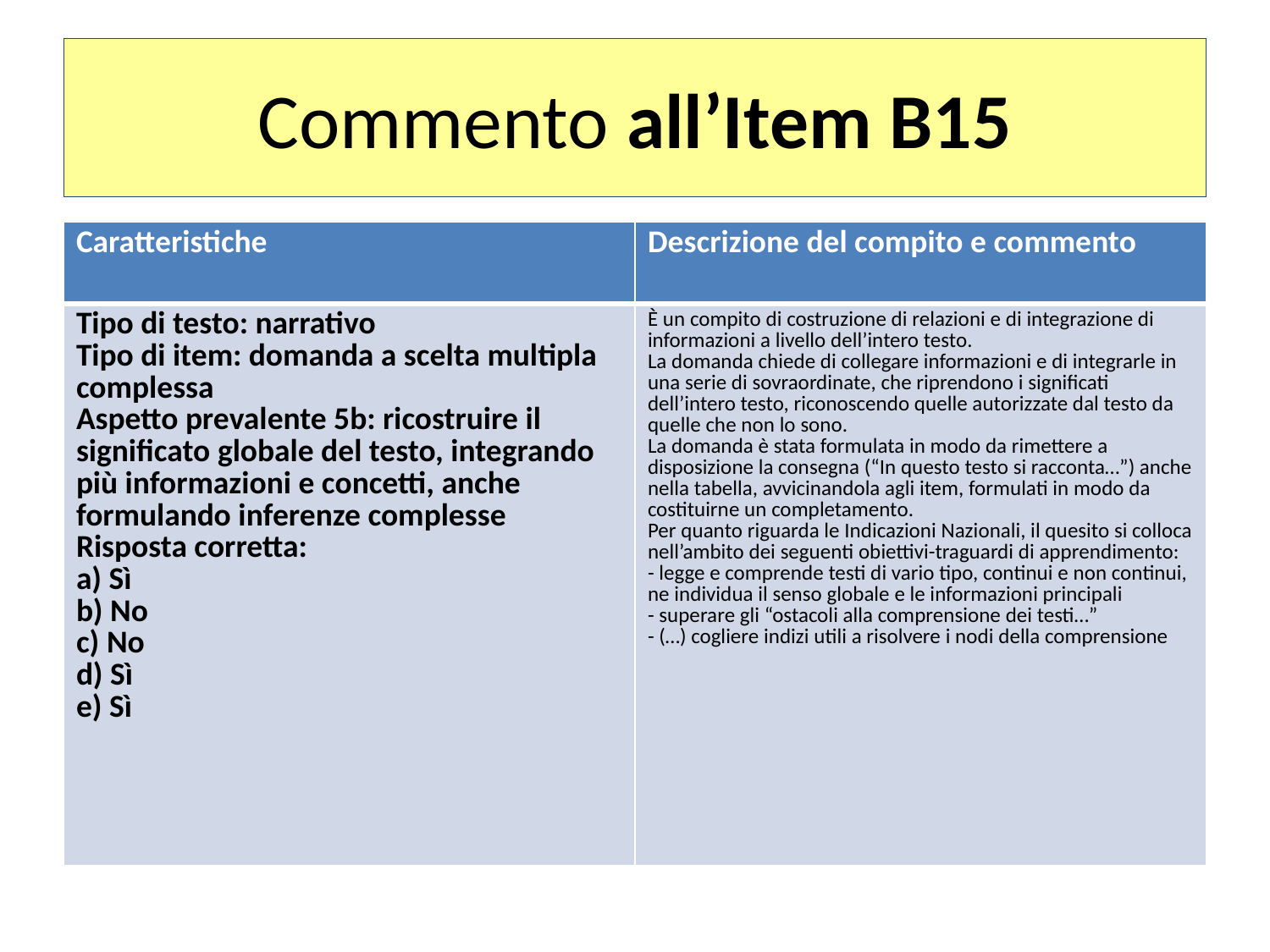

# Commento all’Item B15
| Caratteristiche | Descrizione del compito e commento |
| --- | --- |
| Tipo di testo: narrativo Tipo di item: domanda a scelta multipla complessa Aspetto prevalente 5b: ricostruire il significato globale del testo, integrando più informazioni e concetti, anche formulando inferenze complesse Risposta corretta: a) Sì b) No c) No d) Sì e) Sì | È un compito di costruzione di relazioni e di integrazione di informazioni a livello dell’intero testo. La domanda chiede di collegare informazioni e di integrarle in una serie di sovraordinate, che riprendono i significati dell’intero testo, riconoscendo quelle autorizzate dal testo da quelle che non lo sono. La domanda è stata formulata in modo da rimettere a disposizione la consegna (“In questo testo si racconta…”) anche nella tabella, avvicinandola agli item, formulati in modo da costituirne un completamento. Per quanto riguarda le Indicazioni Nazionali, il quesito si colloca nell’ambito dei seguenti obiettivi-traguardi di apprendimento: - legge e comprende testi di vario tipo, continui e non continui, ne individua il senso globale e le informazioni principali - superare gli “ostacoli alla comprensione dei testi…” - (…) cogliere indizi utili a risolvere i nodi della comprensione |